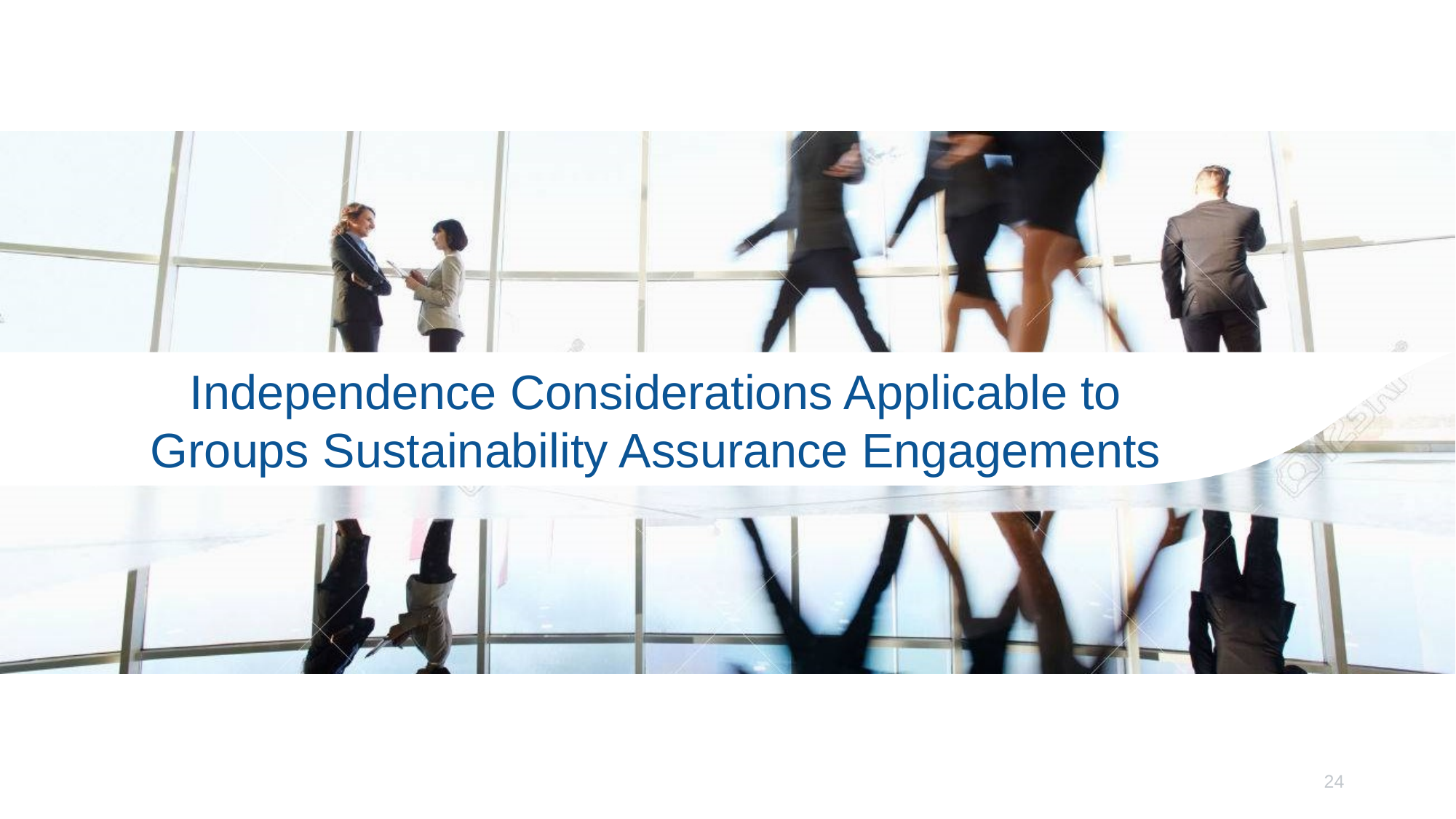

# Independence Considerations Applicable to Groups Sustainability Assurance Engagements
24